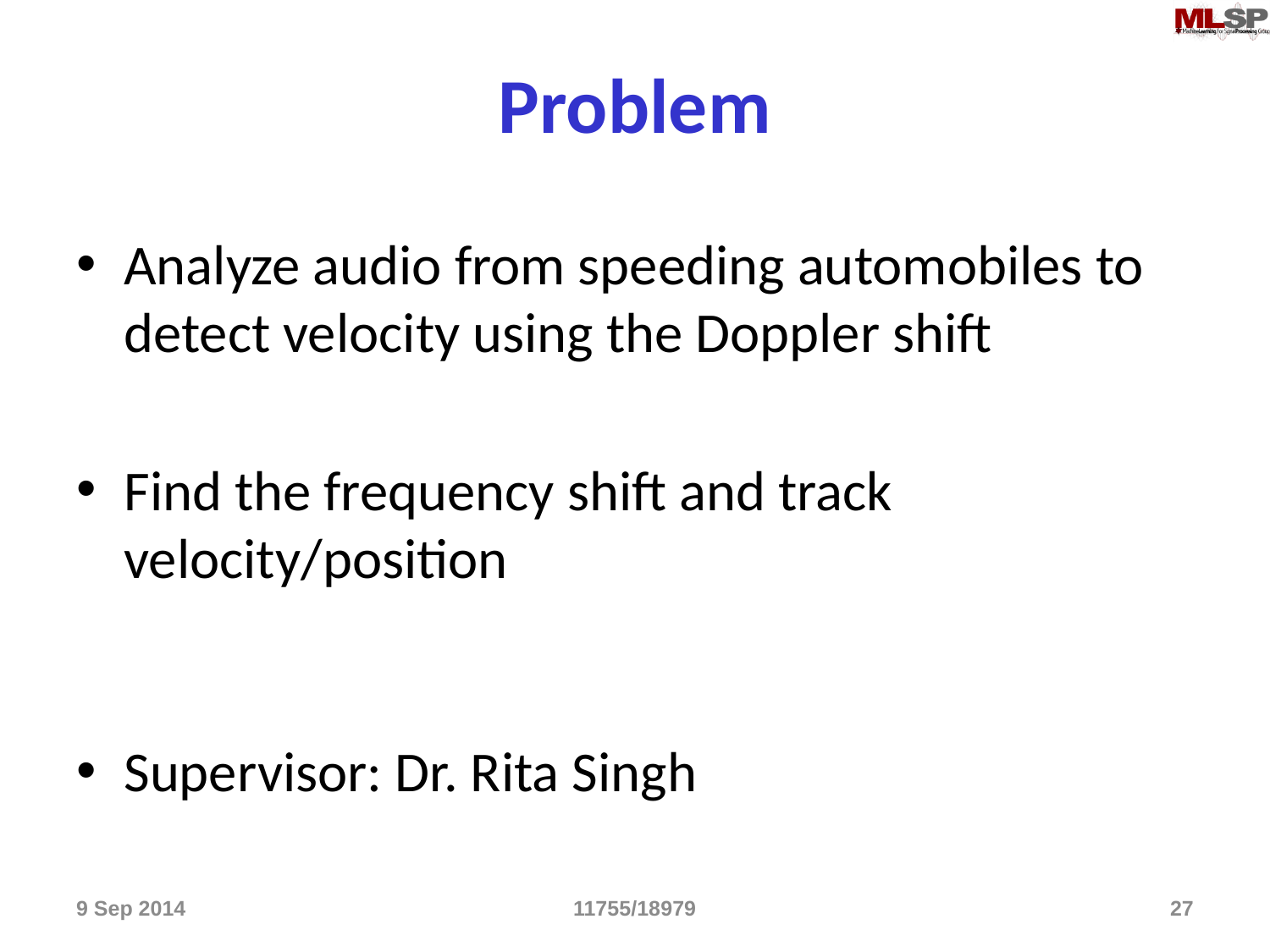

# Problem
Analyze audio from speeding automobiles to detect velocity using the Doppler shift

Find the frequency shift and track velocity/position

Supervisor: Dr. Rita Singh
9 Sep 2014
11755/18979
27